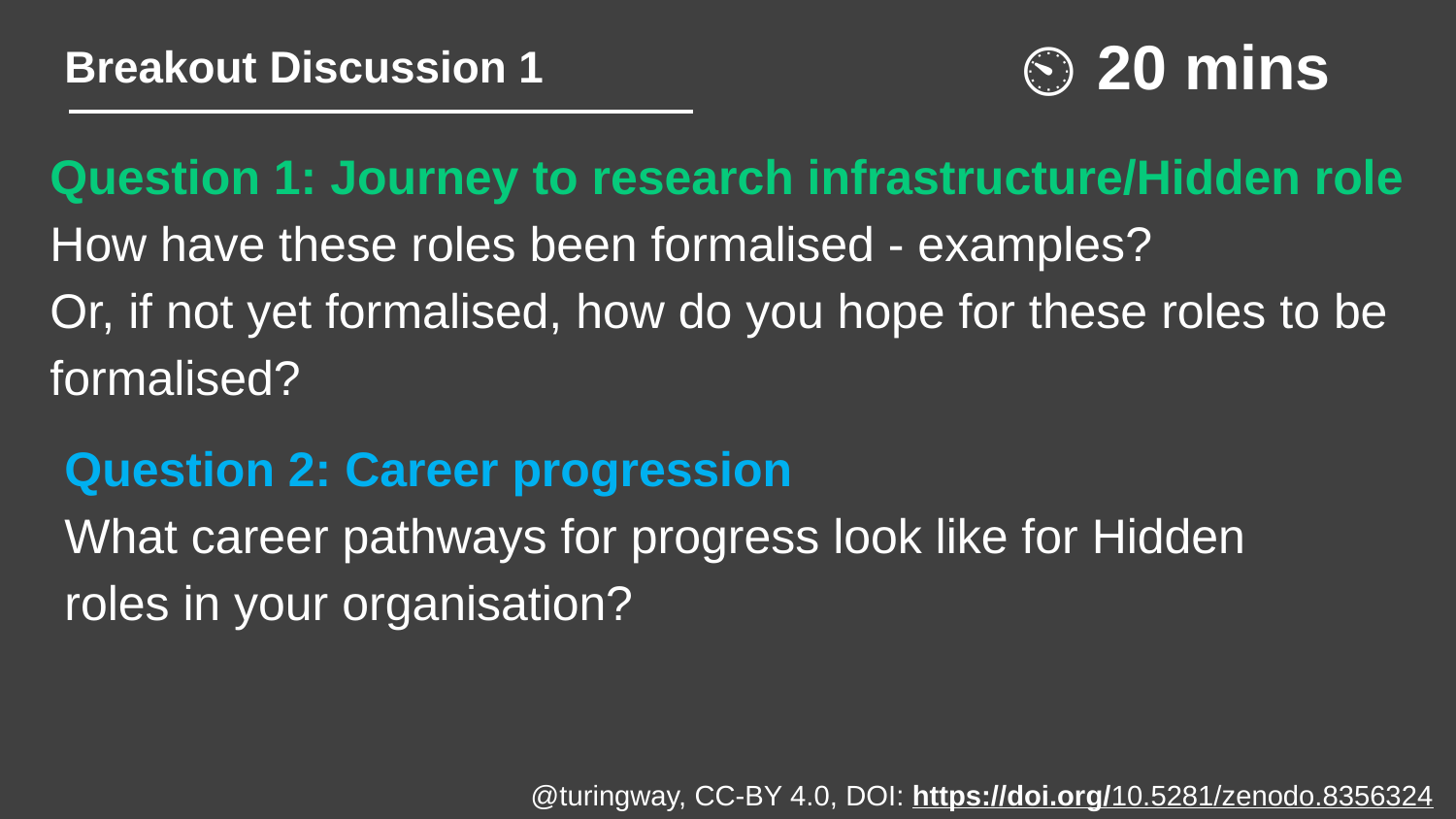

⏲️ 20 mins
Breakout Discussion 1
Question 1: Journey to research infrastructure/Hidden role
How have these roles been formalised - examples?
Or, if not yet formalised, how do you hope for these roles to be formalised?
Question 2: Career progression
What career pathways for progress look like for Hidden roles in your organisation?
@turingway, CC-BY 4.0, DOI: https://doi.org/10.5281/zenodo.8356324